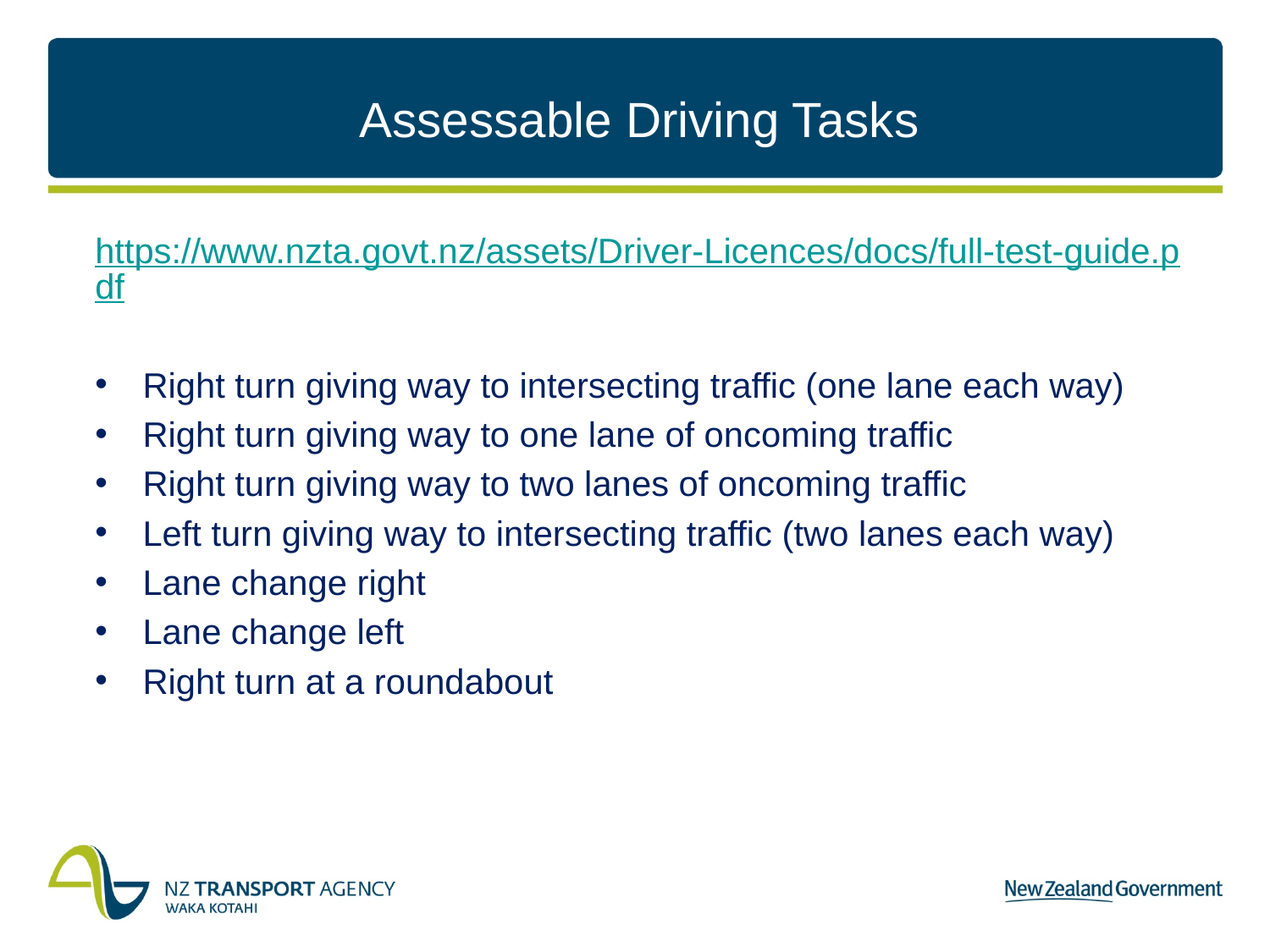

# Assessable Driving Tasks
https://www.nzta.govt.nz/assets/Driver-Licences/docs/full-test-guide.pdf

Right turn giving way to intersecting traffic (one lane each way)
Right turn giving way to one lane of oncoming traffic
Right turn giving way to two lanes of oncoming traffic
Left turn giving way to intersecting traffic (two lanes each way)
Lane change right
Lane change left
Right turn at a roundabout